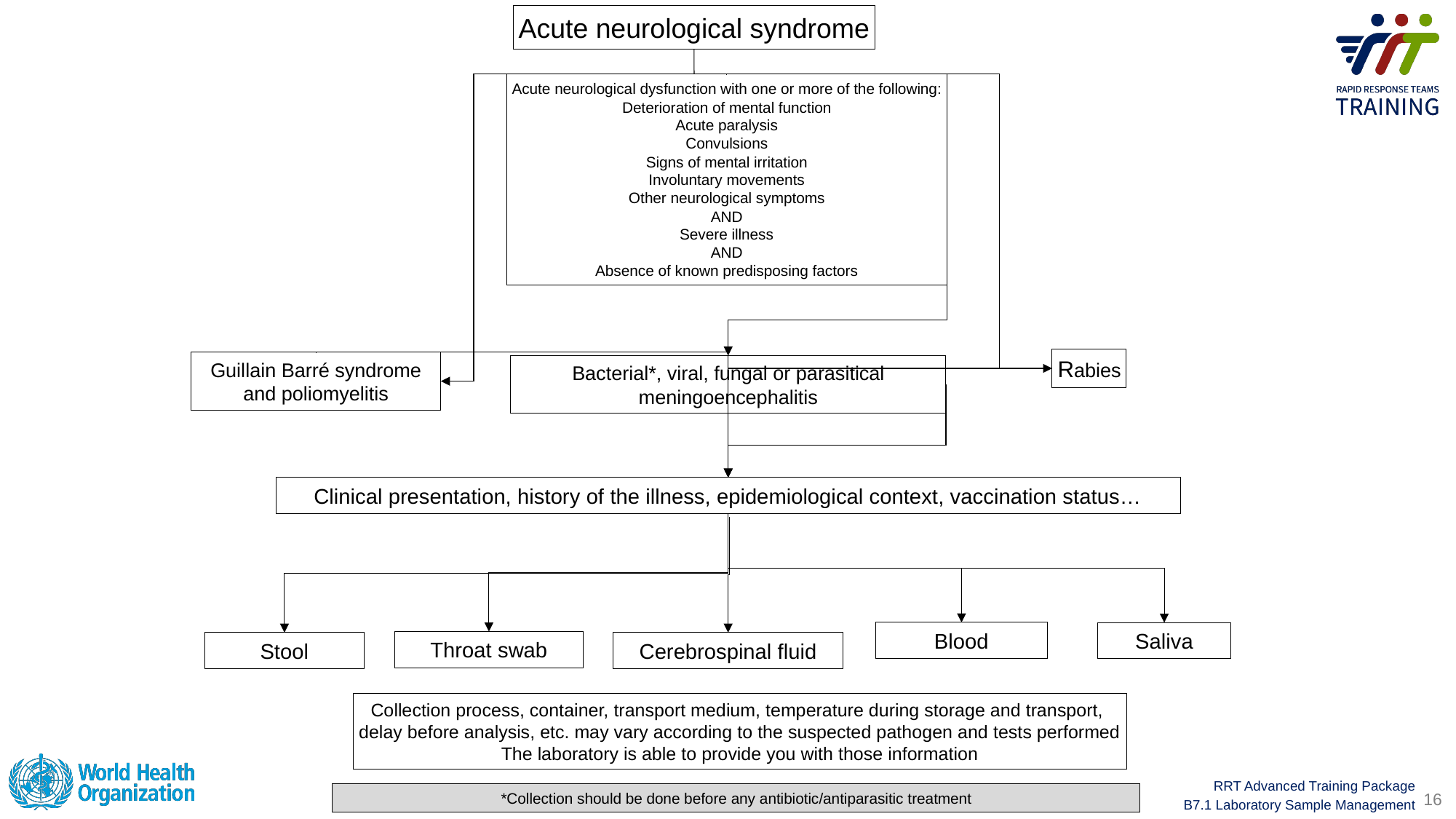

Acute neurological syndrome
Acute neurological dysfunction with one or more of the following:
Deterioration of mental function
Acute paralysis
Convulsions
Signs of mental irritation
Involuntary movements
Other neurological symptoms
AND
Severe illness
AND
Absence of known predisposing factors
Rabies
Guillain Barré syndrome and poliomyelitis
Bacterial*, viral, fungal or parasitical meningoencephalitis
Clinical presentation, history of the illness, epidemiological context, vaccination status…
Blood
Saliva
Throat swab
Stool
Cerebrospinal fluid
Collection process, container, transport medium, temperature during storage and transport,
delay before analysis, etc. may vary according to the suspected pathogen and tests performed
The laboratory is able to provide you with those information
*Collection should be done before any antibiotic/antiparasitic treatment